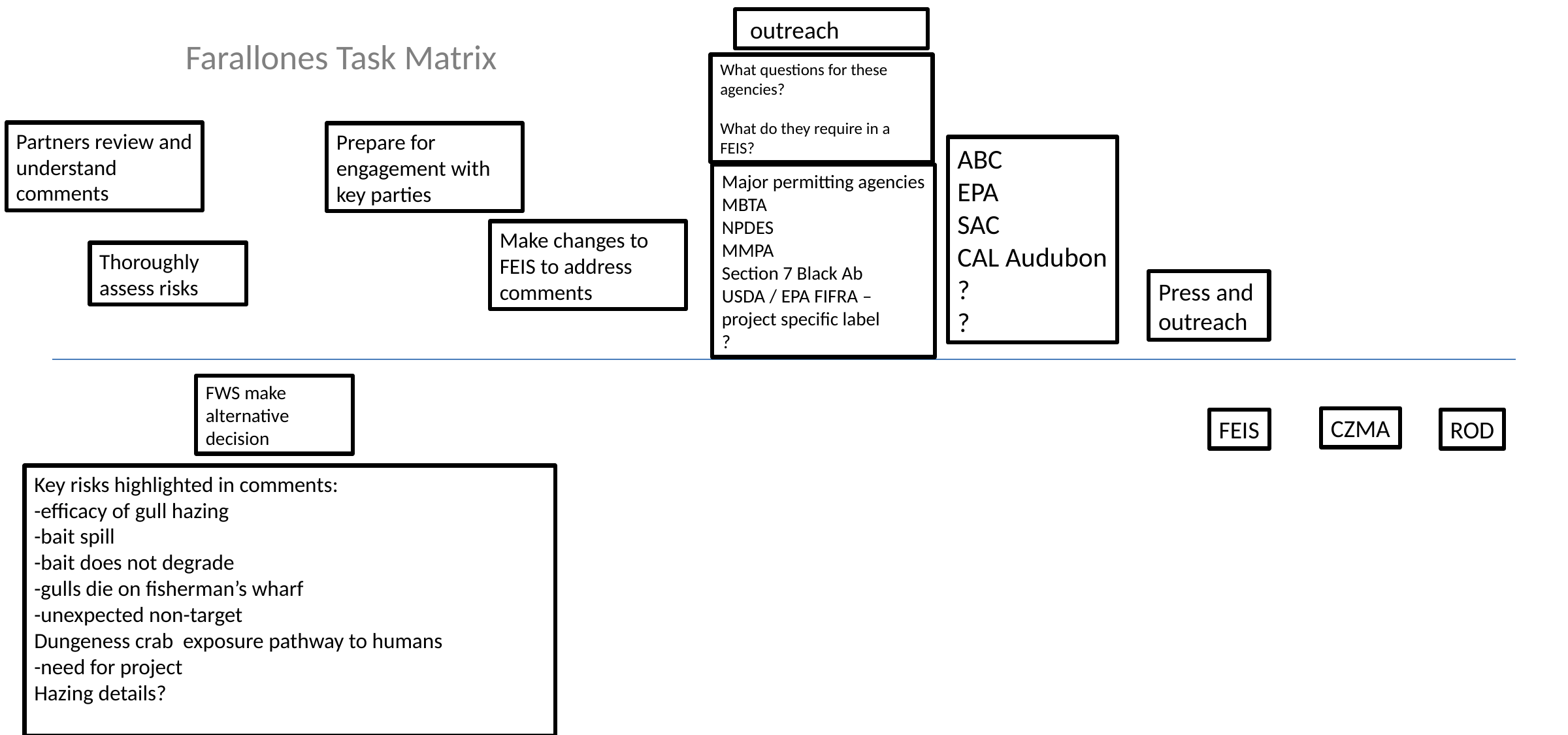

outreach
# Farallones Task Matrix
What questions for these agencies?

What do they require in a FEIS?
Partners review and understand comments
Prepare for engagement with
key parties
ABC
EPA
SAC
CAL Audubon
?
?
Major permitting agencies
MBTA
NPDES
MMPA
Section 7 Black Ab
USDA / EPA FIFRA –
project specific label
?
Make changes to FEIS to address comments
Thoroughly  assess risks
Press and
outreach
FWS make alternative decision
CZMA
FEIS
ROD
Key risks highlighted in comments:
-efficacy of gull hazing
-bait spill
-bait does not degrade
-gulls die on fisherman’s wharf
-unexpected non-target
Dungeness crab  exposure pathway to humans
-need for project
Hazing details?